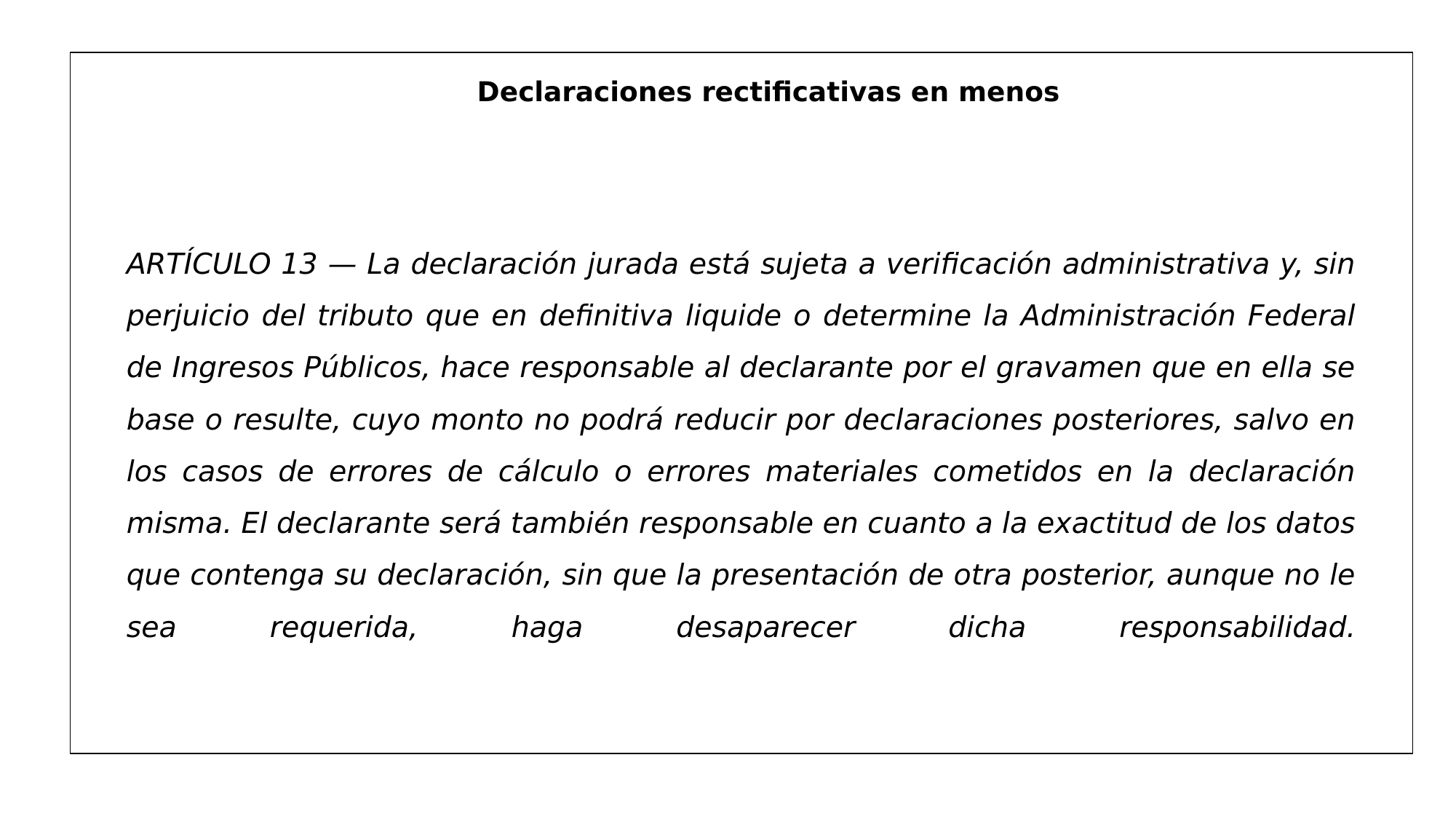

Declaraciones rectificativas en menos

ARTÍCULO 13 — La declaración jurada está sujeta a verificación administrativa y, sin perjuicio del tributo que en definitiva liquide o determine la Administración Federal de Ingresos Públicos, hace responsable al declarante por el gravamen que en ella se base o resulte, cuyo monto no podrá reducir por declaraciones posteriores, salvo en los casos de errores de cálculo o errores materiales cometidos en la declaración misma. El declarante será también responsable en cuanto a la exactitud de los datos que contenga su declaración, sin que la presentación de otra posterior, aunque no le sea requerida, haga desaparecer dicha responsabilidad.